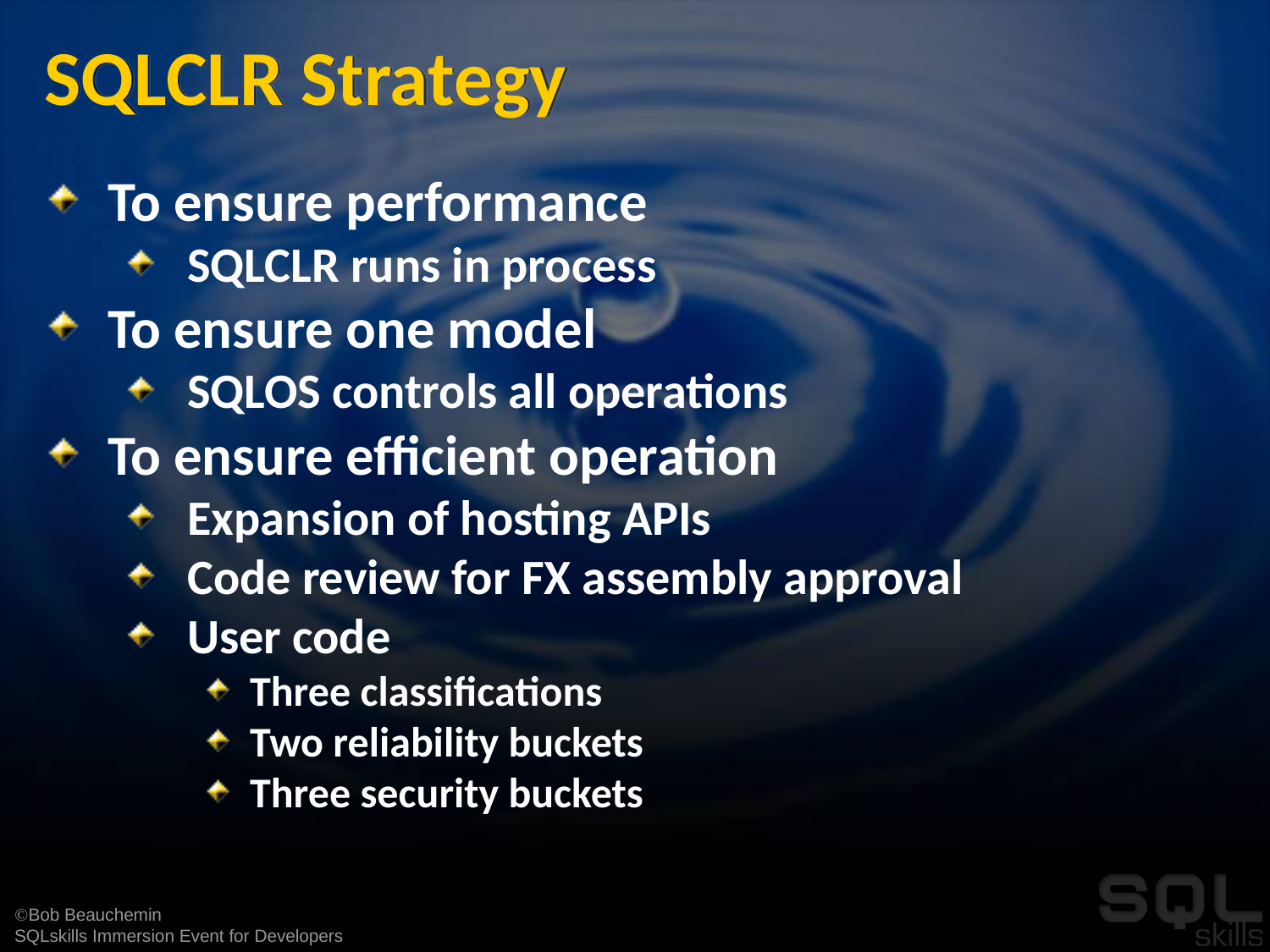

# SQLCLR Strategy
To ensure performance
SQLCLR runs in process
To ensure one model
SQLOS controls all operations
To ensure efficient operation
Expansion of hosting APIs
Code review for FX assembly approval
User code
Three classifications
Two reliability buckets
Three security buckets